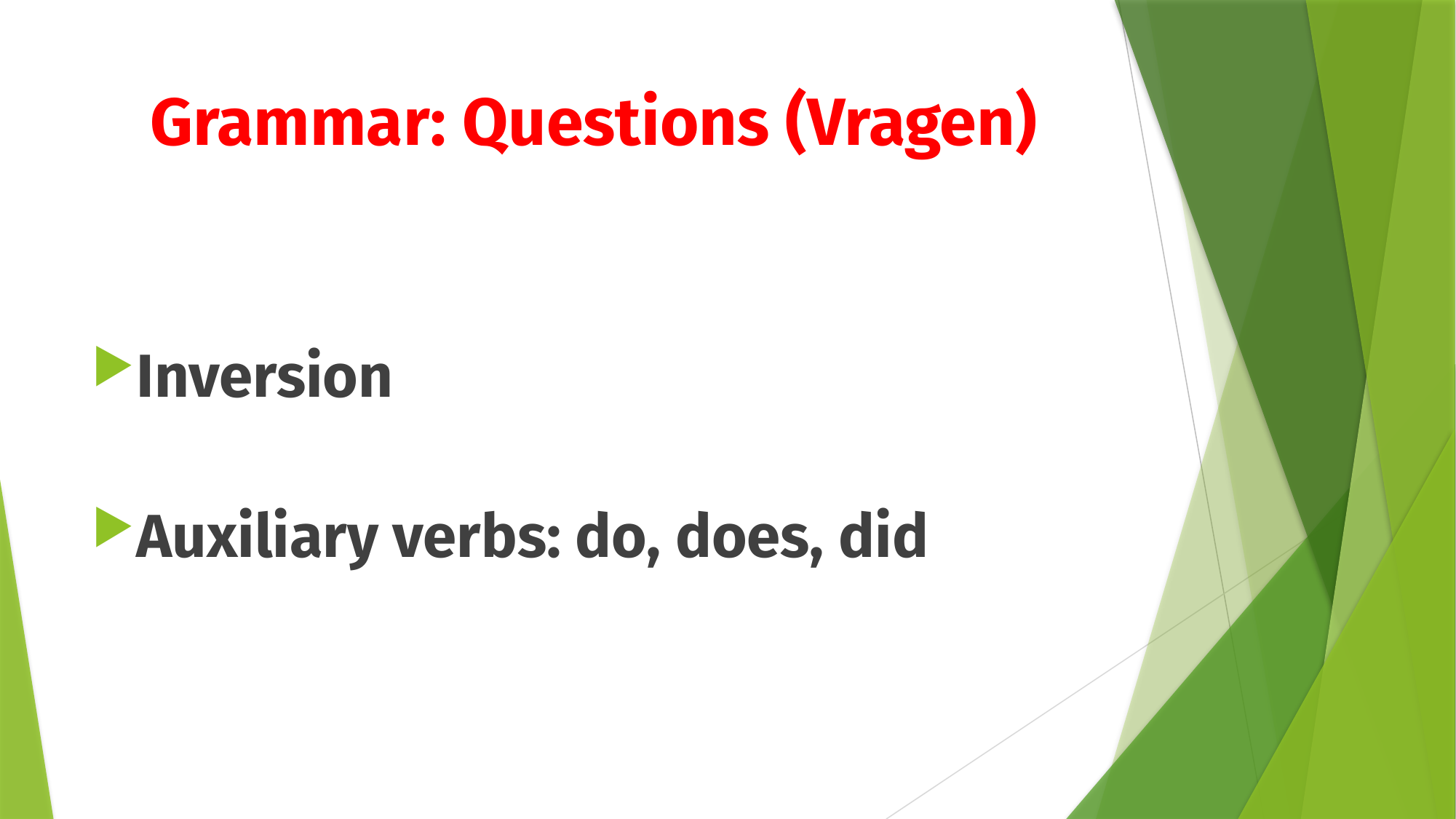

# Grammar: Questions (Vragen)
Inversion
Auxiliary verbs: do, does, did